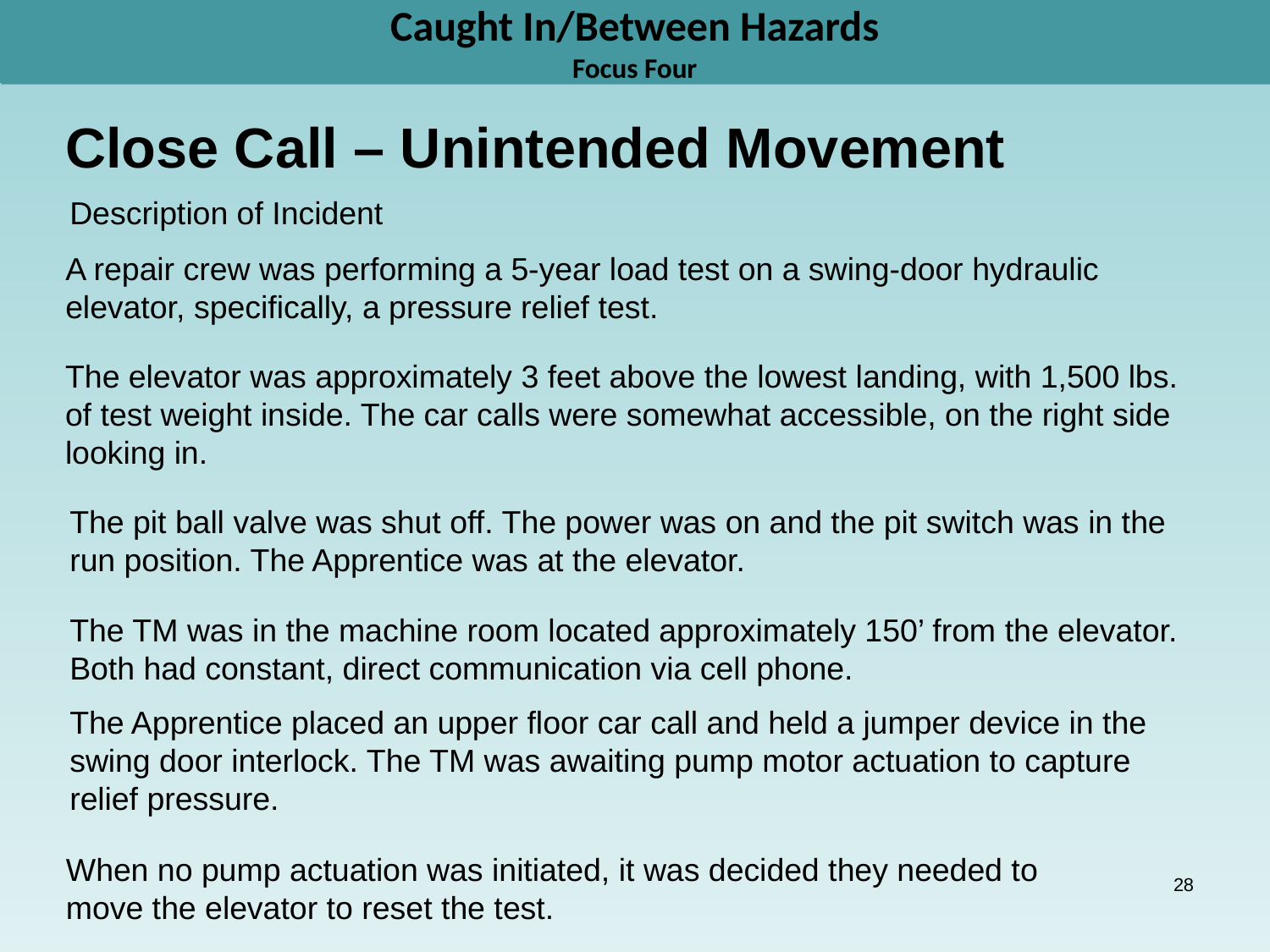

# Caught In/Between Hazards
Caught In/Between Hazards
Focus Four
Close Call – Unintended Movement
Description of Incident
A repair crew was performing a 5-year load test on a swing-door hydraulic elevator, specifically, a pressure relief test.
The elevator was approximately 3 feet above the lowest landing, with 1,500 lbs. of test weight inside. The car calls were somewhat accessible, on the right side looking in.
The pit ball valve was shut off. The power was on and the pit switch was in the run position. The Apprentice was at the elevator.
The TM was in the machine room located approximately 150’ from the elevator. Both had constant, direct communication via cell phone.
The Apprentice placed an upper floor car call and held a jumper device in the swing door interlock. The TM was awaiting pump motor actuation to capture relief pressure.
When no pump actuation was initiated, it was decided they needed to move the elevator to reset the test.
28